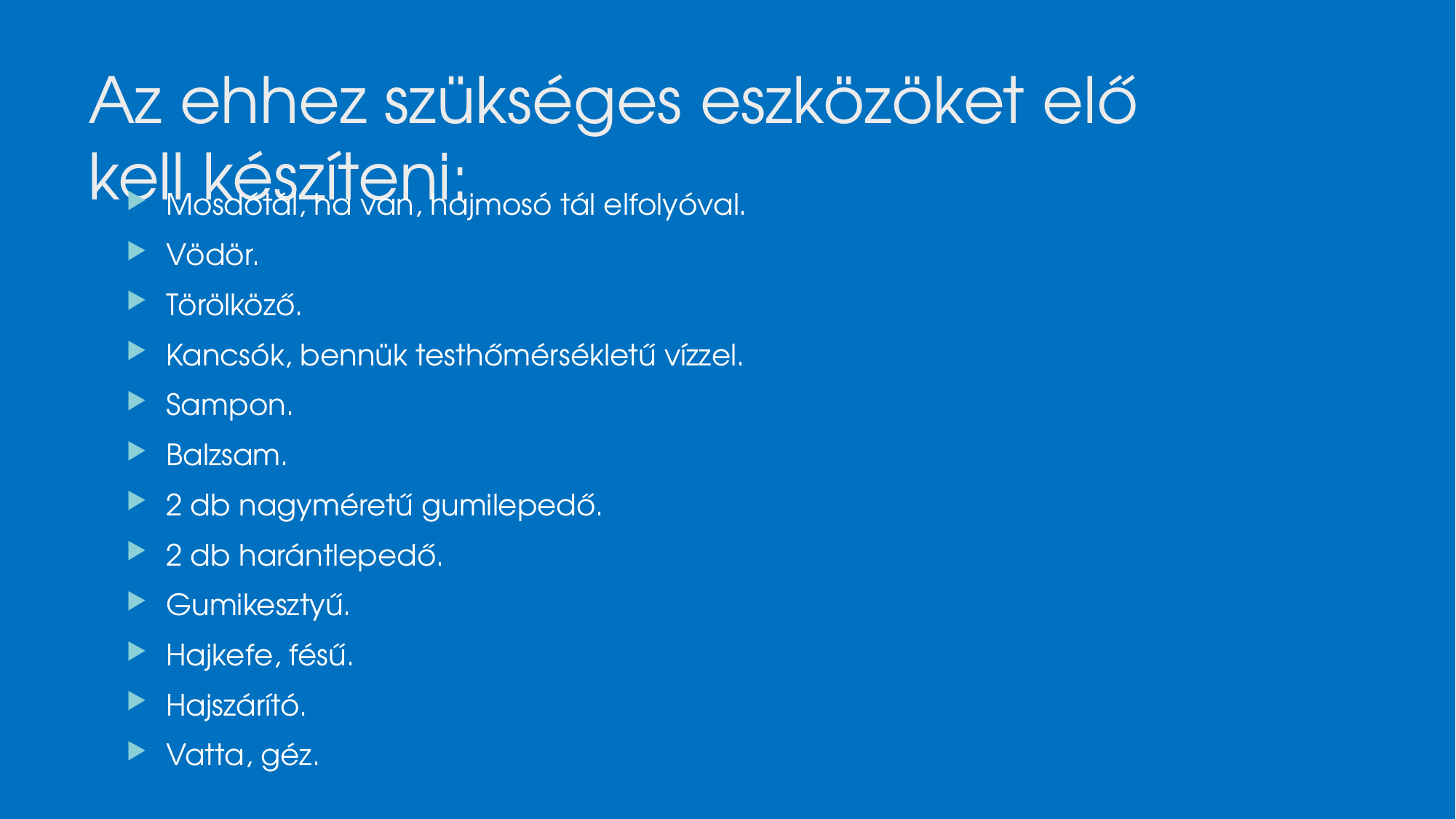

# Az ehhez szükséges eszközöket elő kell készíteni:
Mosdótál, ha van, hajmosó tál elfolyóval.
Vödör.
Törölköző.
Kancsók, bennük testhőmérsékletű vízzel.
Sampon.
Balzsam.
2 db nagyméretű gumilepedő.
2 db harántlepedő.
Gumikesztyű.
Hajkefe, fésű.
Hajszárító.
Vatta, géz.